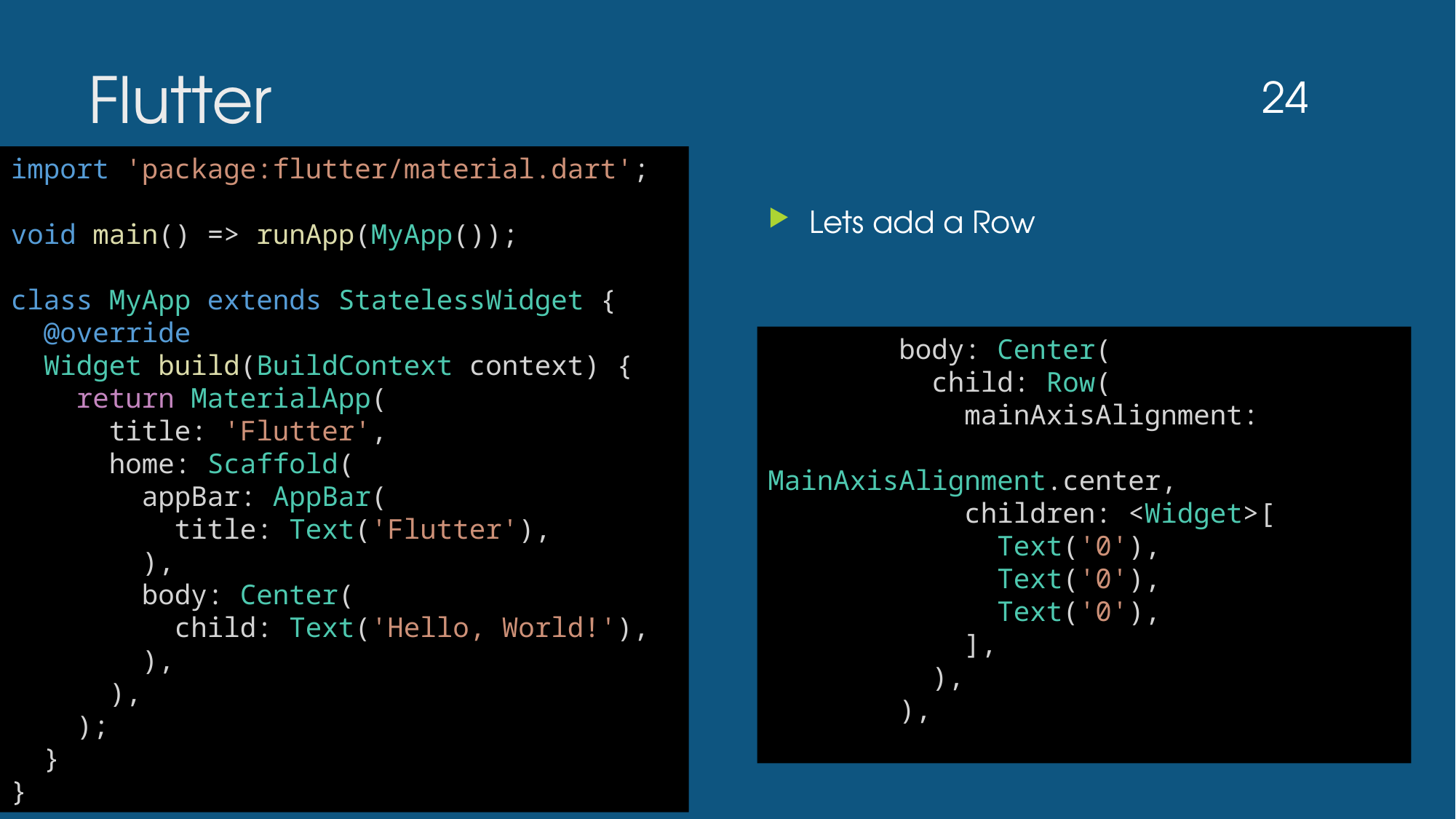

24
# Flutter
import 'package:flutter/material.dart';
void main() => runApp(MyApp());
class MyApp extends StatelessWidget {
  @override
  Widget build(BuildContext context) {
    return MaterialApp(
      title: 'Flutter',
      home: Scaffold(
        appBar: AppBar(
          title: Text('Flutter'),
        ),
        body: Center(
          child: Text('Hello, World!'),
        ),
      ),
    );
  }
}
Lets add a Row

        body: Center(
          child: Row(
            mainAxisAlignment:
				MainAxisAlignment.center,
            children: <Widget>[
              Text('0'),
              Text('0'),
              Text('0'),
            ],
          ),
        ),